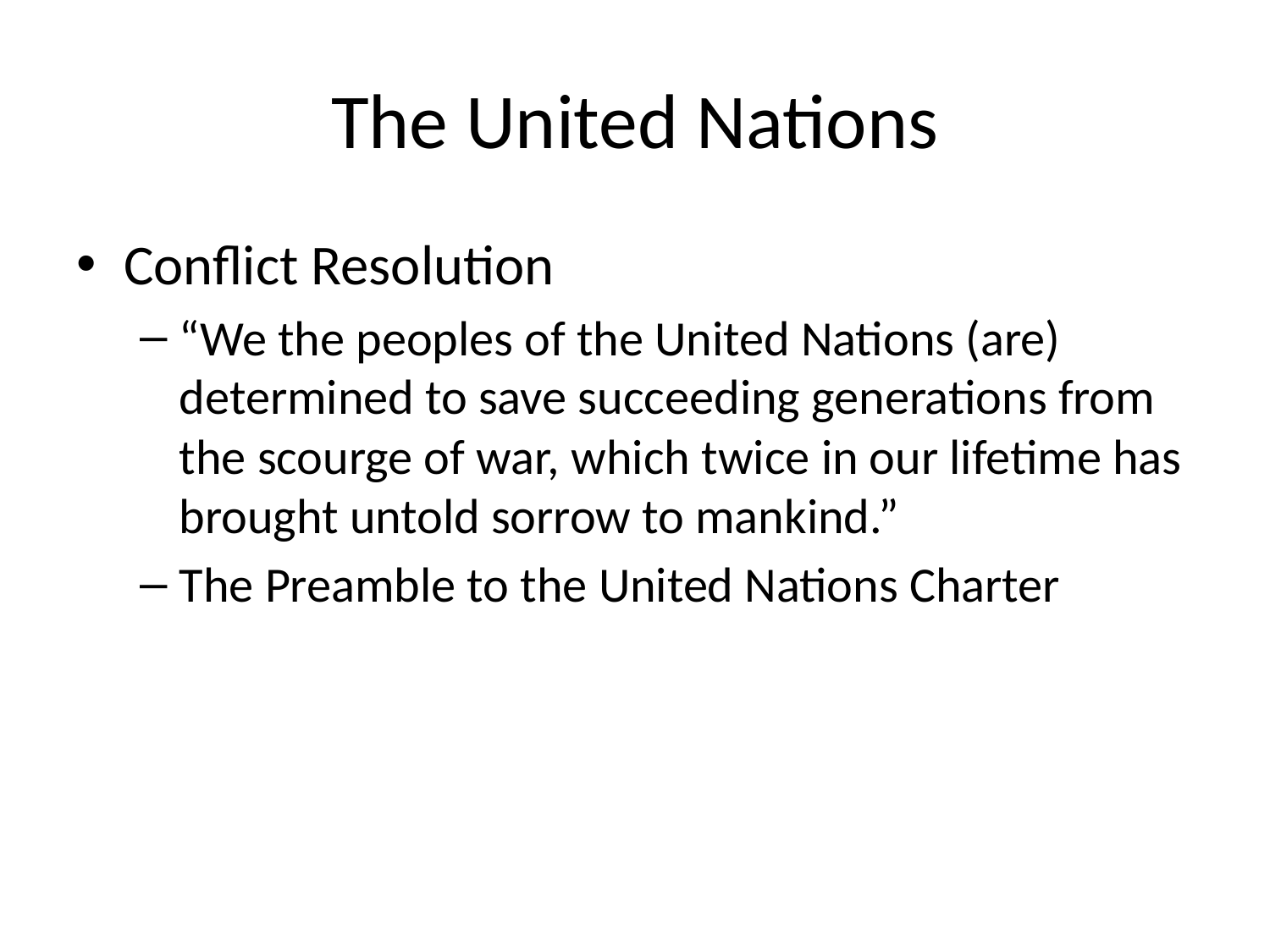

# The United Nations
Conflict Resolution
“We the peoples of the United Nations (are) determined to save succeeding generations from the scourge of war, which twice in our lifetime has brought untold sorrow to mankind.”
The Preamble to the United Nations Charter